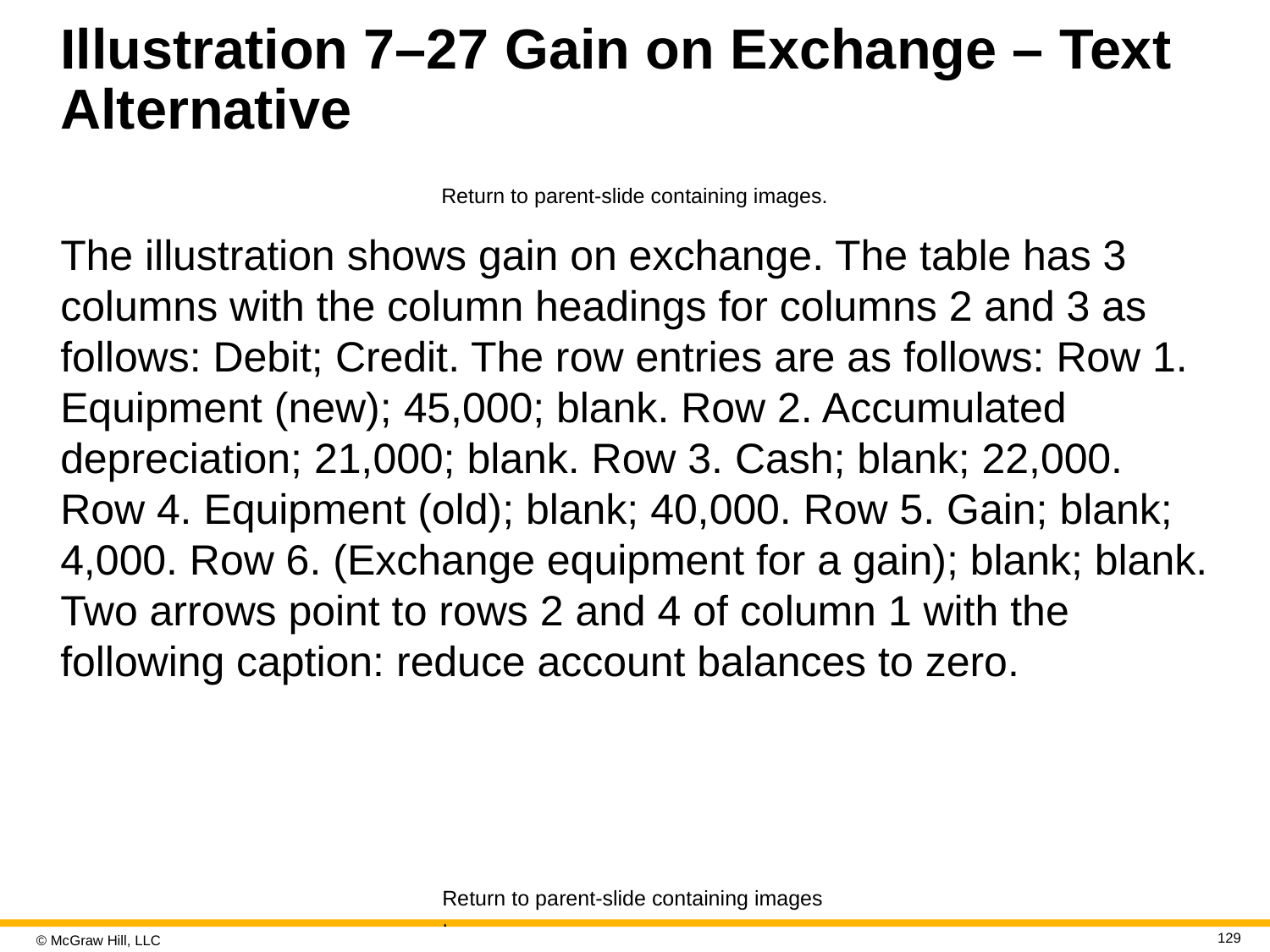

# Illustration 7–27 Gain on Exchange – Text Alternative
Return to parent-slide containing images.
The illustration shows gain on exchange. The table has 3 columns with the column headings for columns 2 and 3 as follows: Debit; Credit. The row entries are as follows: Row 1. Equipment (new); 45,000; blank. Row 2. Accumulated depreciation; 21,000; blank. Row 3. Cash; blank; 22,000. Row 4. Equipment (old); blank; 40,000. Row 5. Gain; blank; 4,000. Row 6. (Exchange equipment for a gain); blank; blank. Two arrows point to rows 2 and 4 of column 1 with the following caption: reduce account balances to zero.
Return to parent-slide containing images.
129